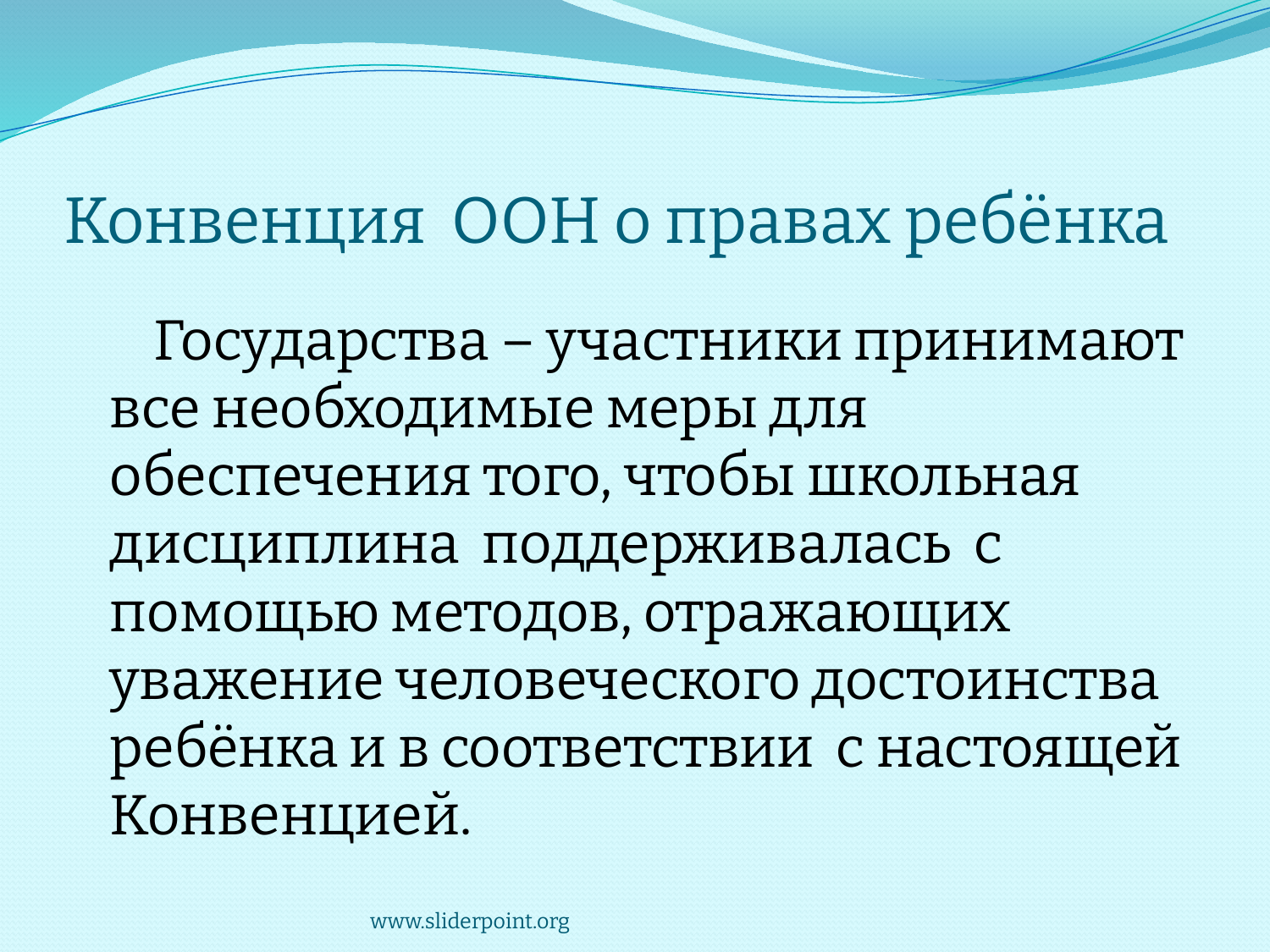

# Конвенция  ООН о правах ребёнка
         Государства – участники принимают все необходимые меры для обеспечения того, чтобы школьная дисциплина  поддерживалась  с помощью методов, отражающих уважение человеческого достоинства ребёнка и в соответствии  с настоящей Конвенцией.
www.sliderpoint.org